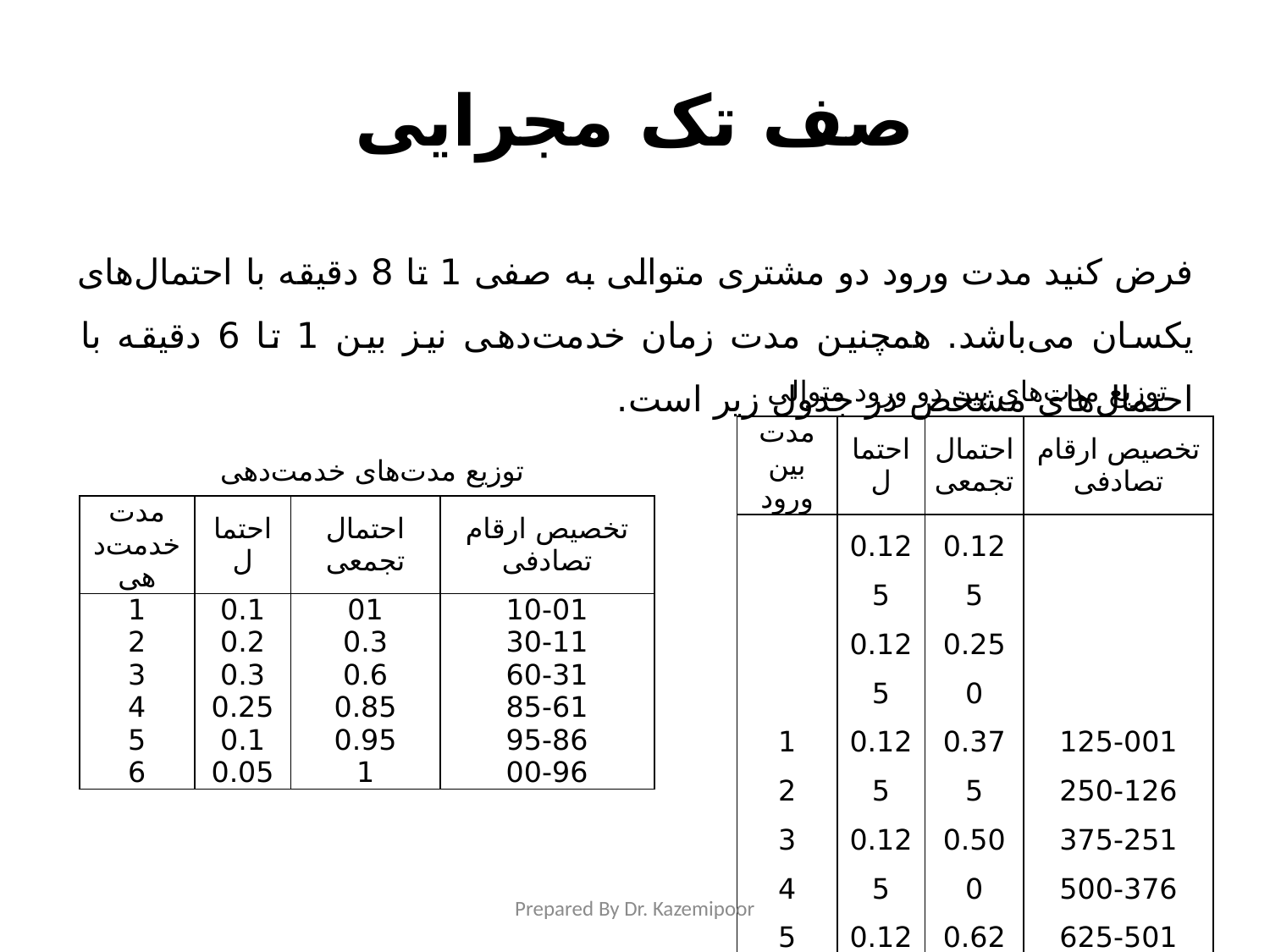

# صف تک مجرایی
فرض کنید مدت ورود دو مشتری متوالی به صفی 1 تا 8 دقیقه با احتمال‌های یکسان می‌باشد. همچنین مدت زمان خدمت‌دهی نیز بین 1 تا 6 دقیقه با احتمال‌های مشخص در جدول زیر است.
توزیع مدت‌های بین دو ورود متوالی
| مدت بین ورود | احتمال | احتمال تجمعی | تخصیص ارقام تصادفی |
| --- | --- | --- | --- |
| 1 2 3 4 5 6 7 8 | 0.125 0.125 0.125 0.125 0.125 0.125 0.125 0.125 | 0.125 0.250 0.375 0.500 0.625 0.750 0.875 1.000 | 125-001 250-126 375-251 500-376 625-501 750-626 875-751 000-876 |
توزیع مدت‌های خدمت‌دهی
| مدت خدمت‌دهی | احتمال | احتمال تجمعی | تخصیص ارقام تصادفی |
| --- | --- | --- | --- |
| 1 2 3 4 5 6 | 0.1 0.2 0.3 0.25 0.1 0.05 | 01 0.3 0.6 0.85 0.95 1 | 10-01 30-11 60-31 85-61 95-86 00-96 |
Prepared By Dr. Kazemipoor